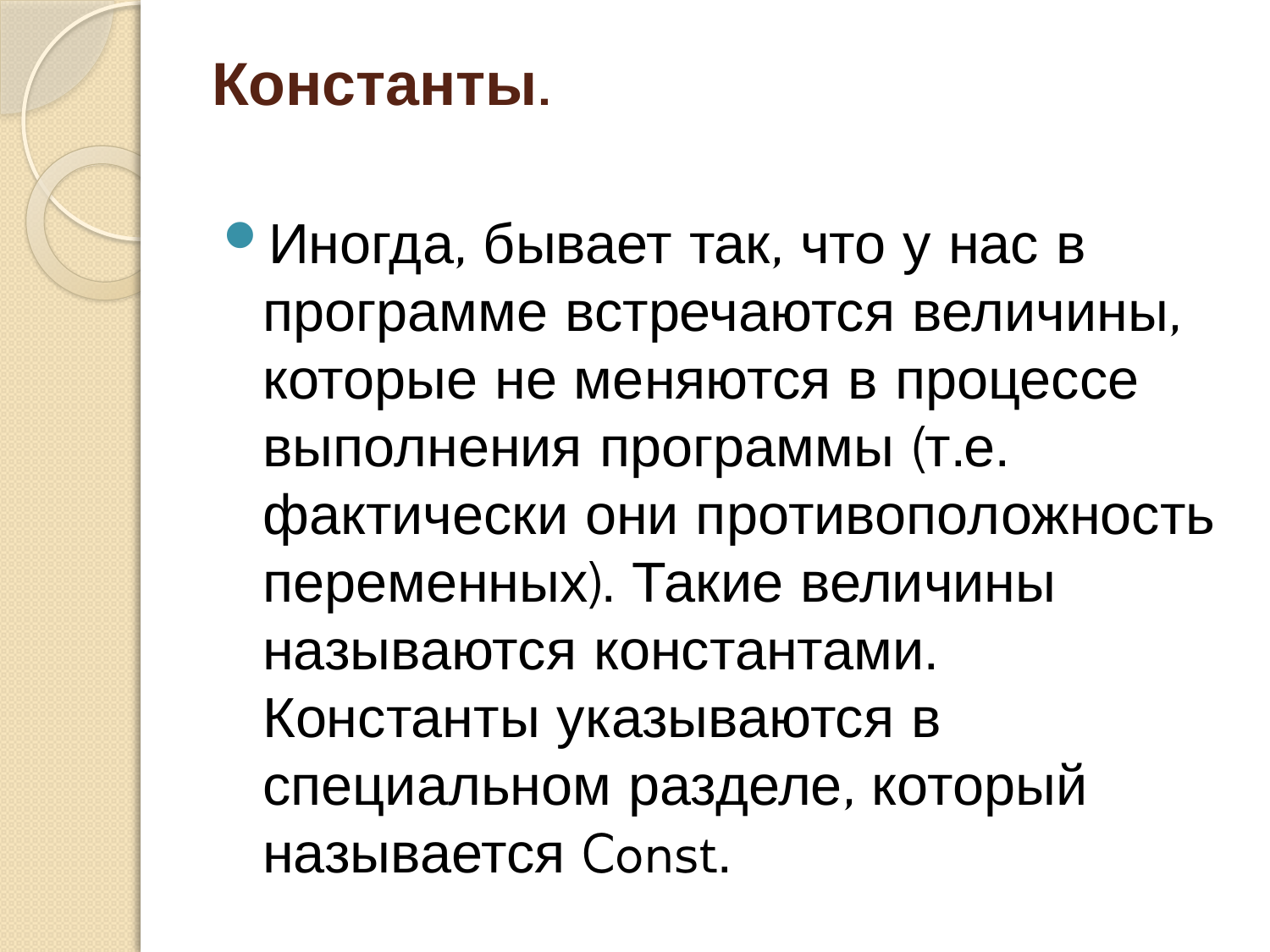

# Константы.
Иногда, бывает так, что у нас в программе встречаются величины, которые не меняются в процессе выполнения программы (т.е. фактически они противоположность переменных). Такие величины называются константами. Константы указываются в специальном разделе, который называется Const.